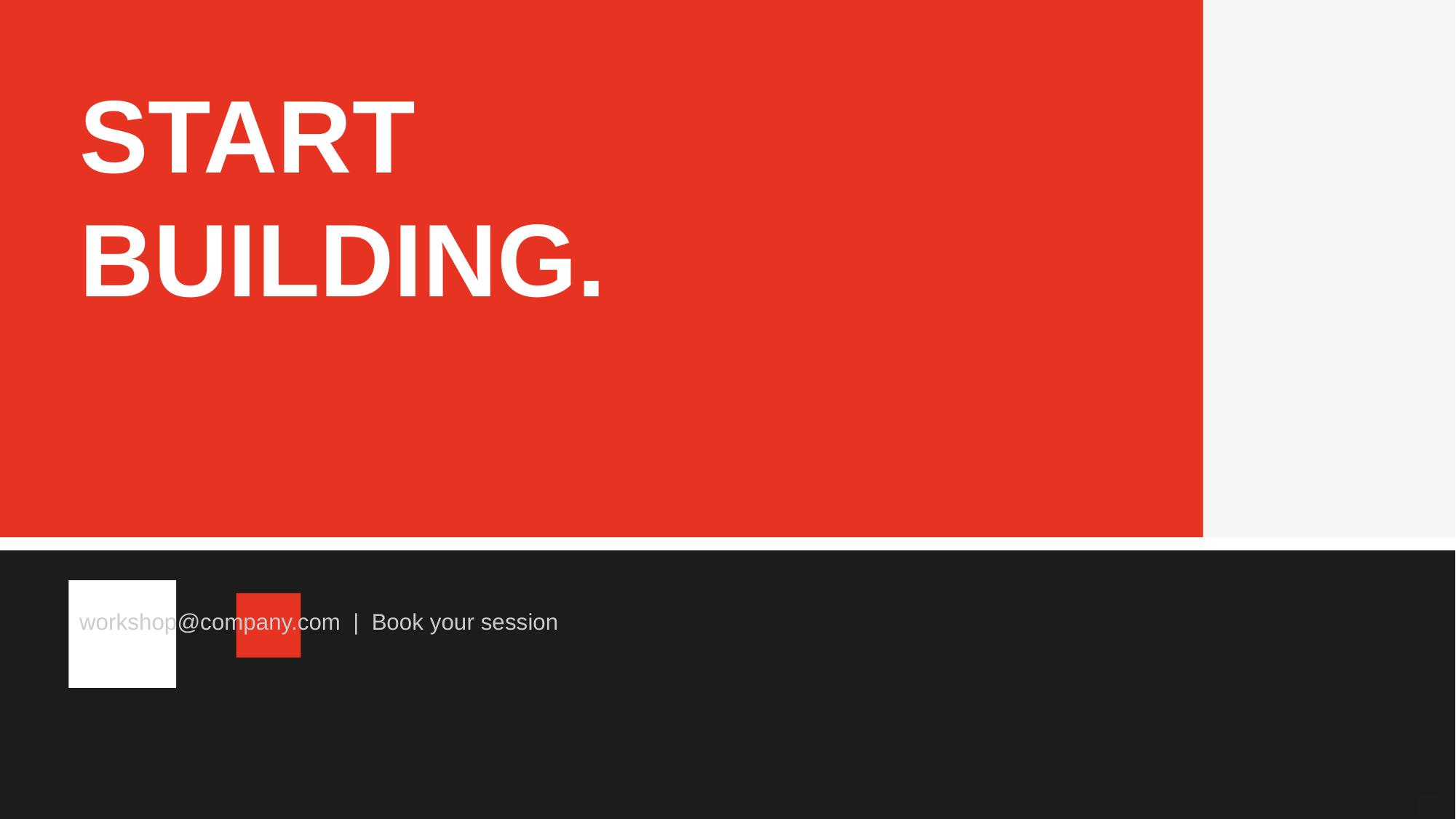

START
BUILDING.

workshop@company.com  |  Book your session